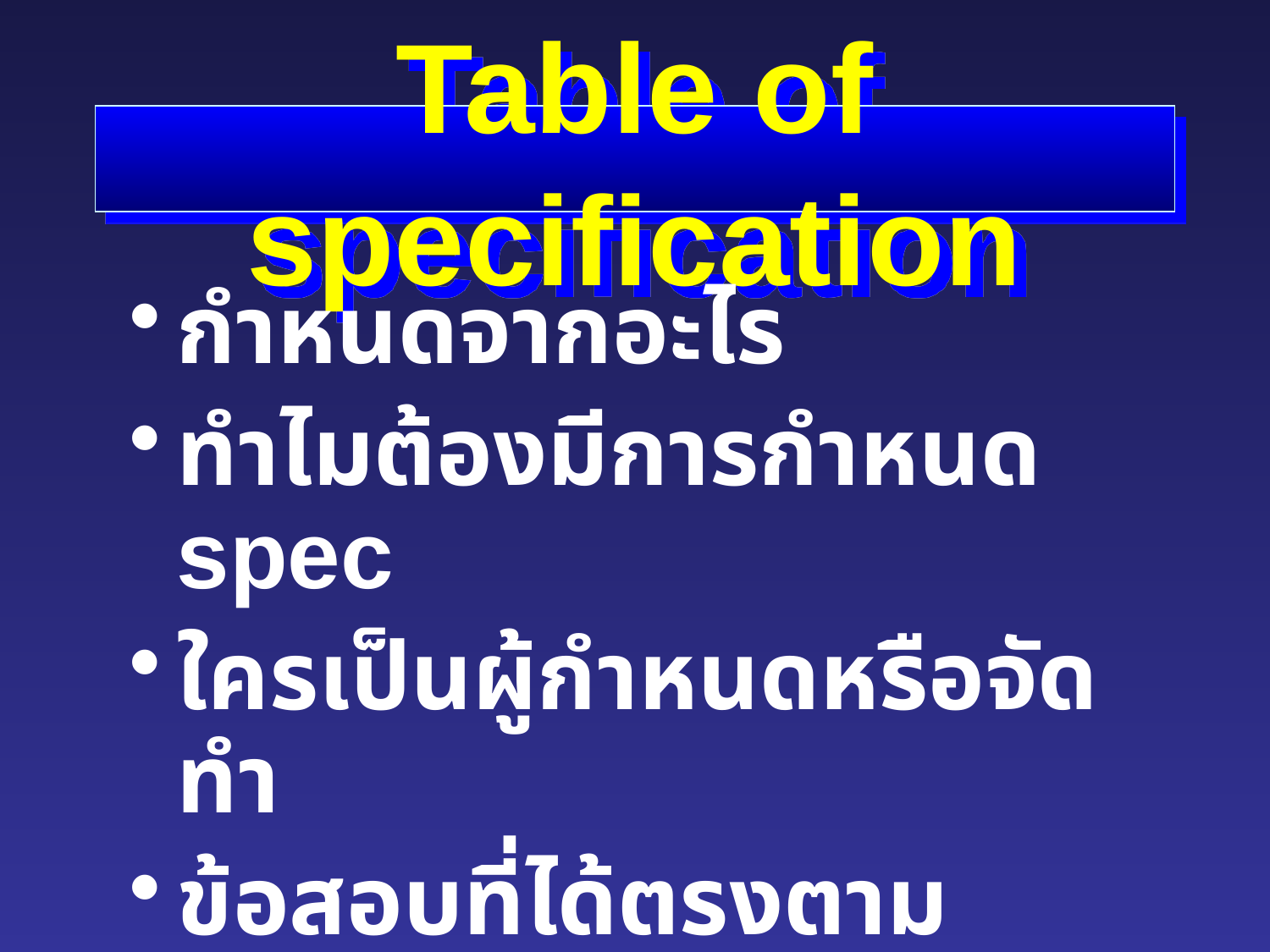

# Table of specification
กำหนดจากอะไร
ทำไมต้องมีการกำหนด spec
ใครเป็นผู้กำหนดหรือจัดทำ
ข้อสอบที่ได้ตรงตาม spec หรือไม่